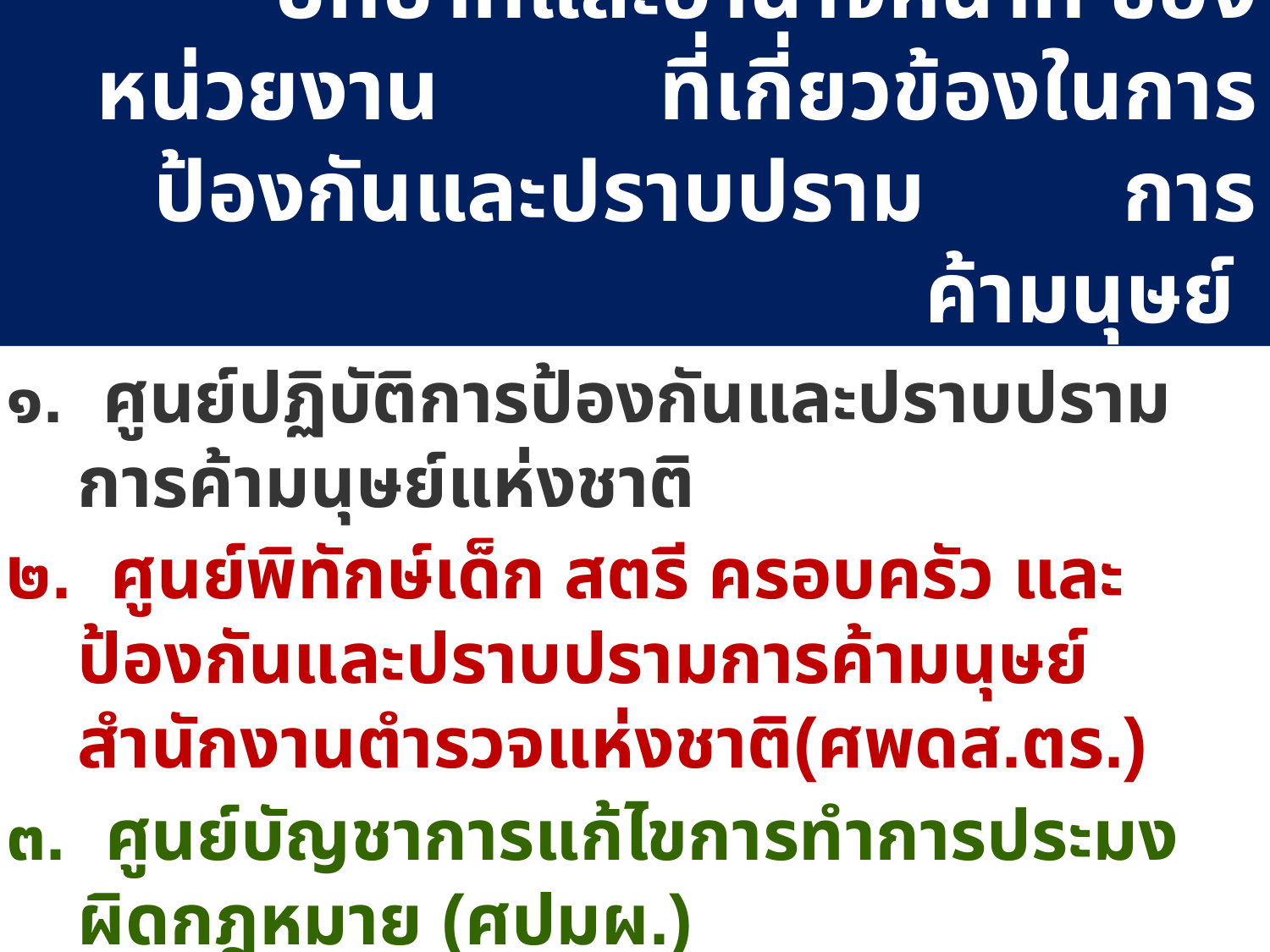

# บทบาทและอำนาจหน้าที่ ของหน่วยงาน          ที่เกี่ยวข้องในการป้องกันและปราบปราม         การค้ามนุษย์
๑.  ศูนย์ปฏิบัติการป้องกันและปราบปรามการค้ามนุษย์แห่งชาติ
๒.  ศูนย์พิทักษ์เด็ก สตรี ครอบครัว และป้องกันและปราบปรามการค้ามนุษย์ สำนักงานตำรวจแห่งชาติ(ศพดส.ตร.)
๓.  ศูนย์บัญชาการแก้ไขการทำการประมงผิดกฎหมาย (ศปมผ.)
๔.  ศูนย์ประสานการปฏิบัติในการรักษาผลประโยชน์ของชาติ     ทางทะเล (ศรชล.)
๕.  ฯลฯ